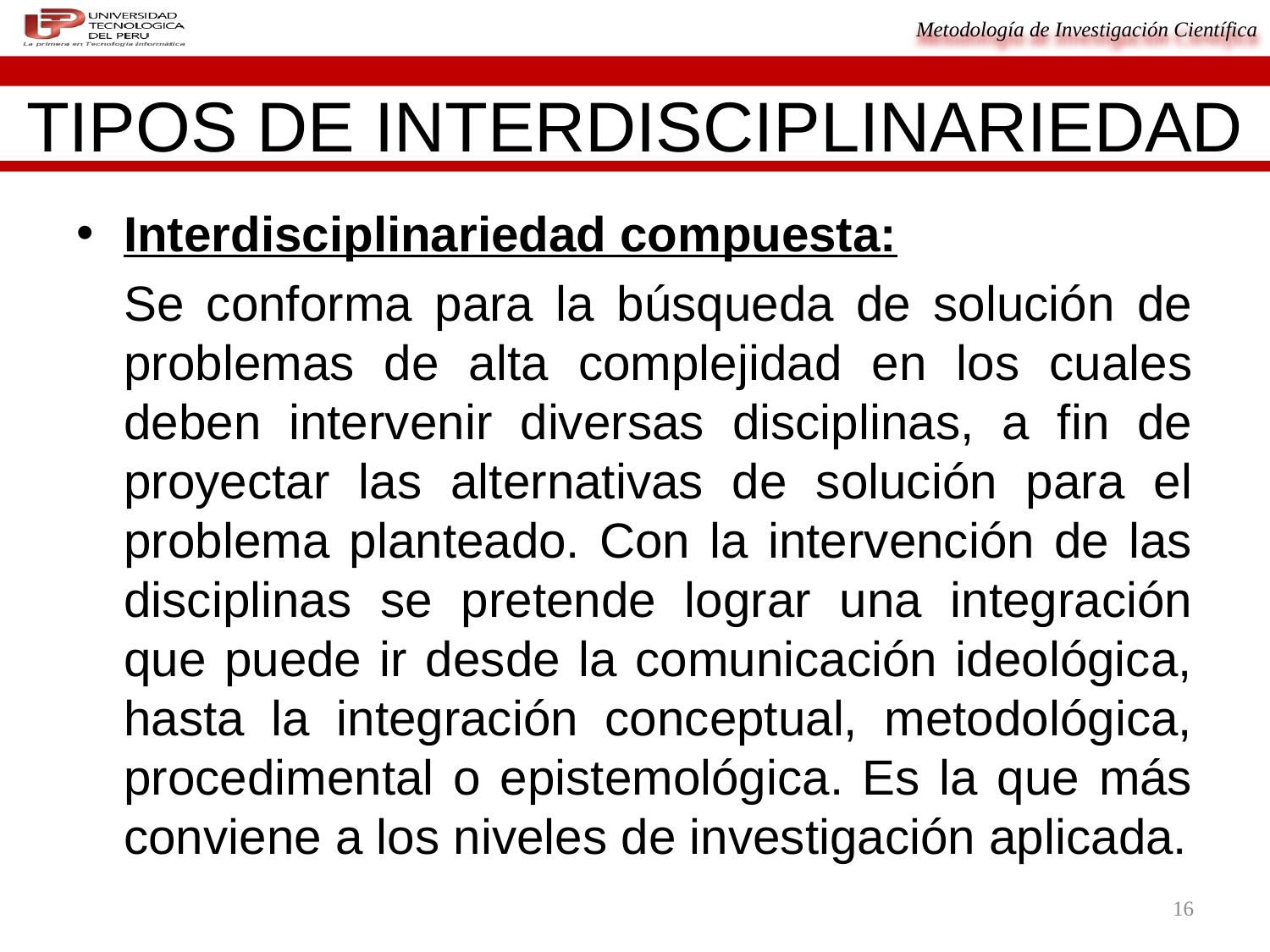

# TIPOS DE INTERDISCIPLINARIEDAD
Interdisciplinariedad compuesta:
	Se conforma para la búsqueda de solución de problemas de alta complejidad en los cuales deben intervenir diversas disciplinas, a fin de proyectar las alternativas de solución para el problema planteado. Con la intervención de las disciplinas se pretende lograr una integración que puede ir desde la comunicación ideológica, hasta la integración conceptual, metodológica, procedimental o epistemológica. Es la que más conviene a los niveles de investigación aplicada.
16